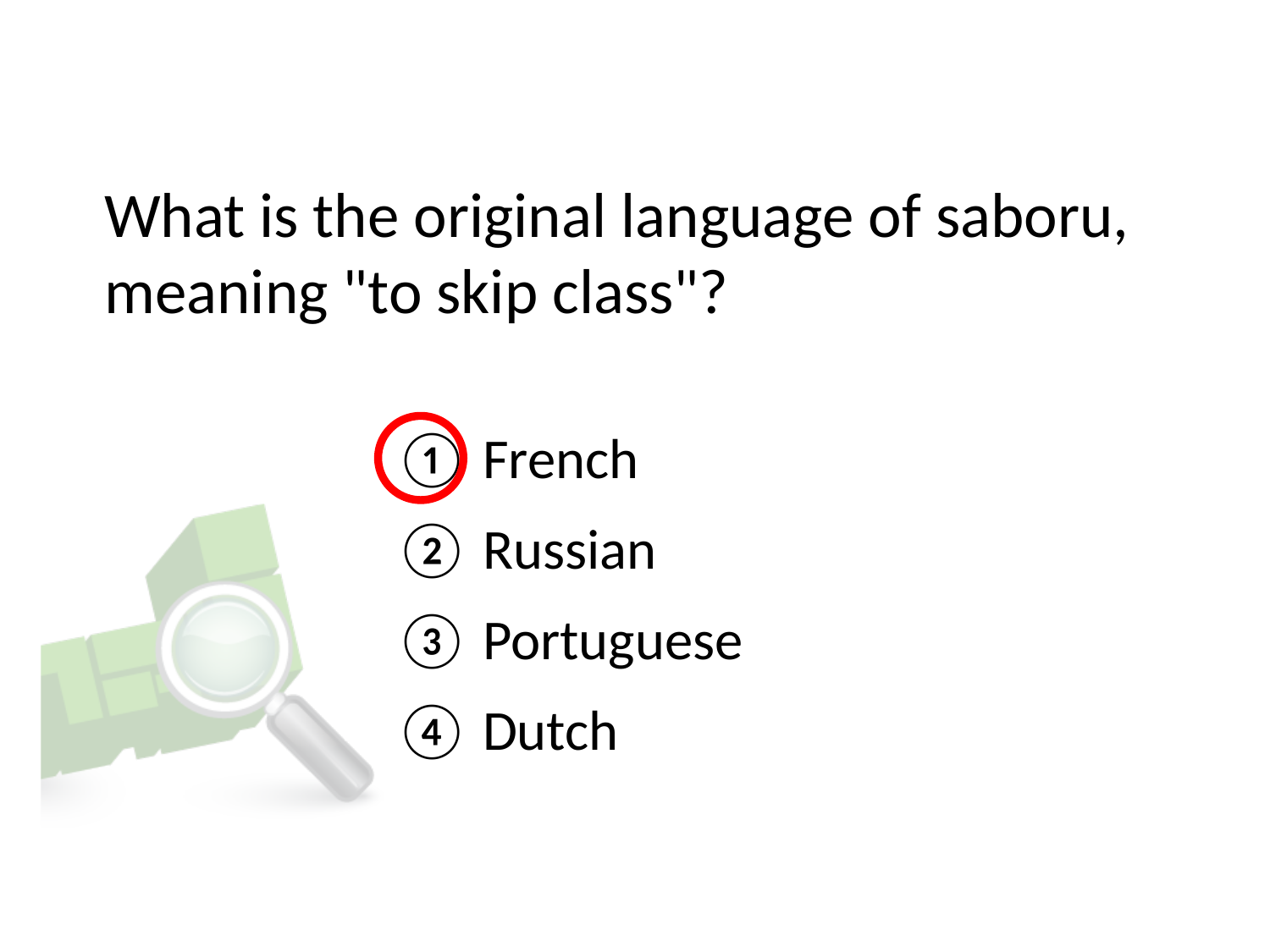

# What is the original language of saboru, meaning "to skip class"?

① French
② Russian
③ Portuguese
④ Dutch